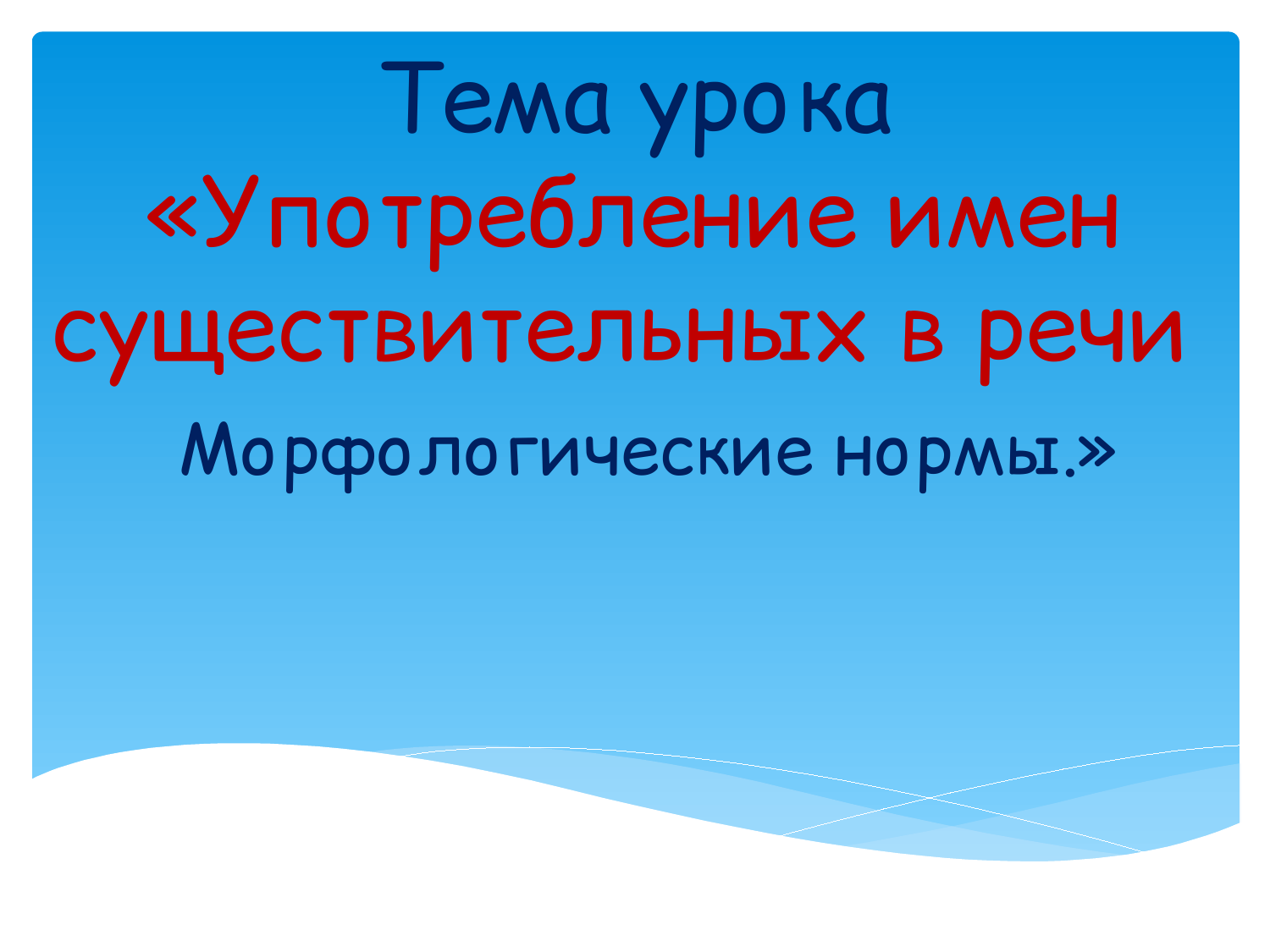

# Тема урока «Употребление имен существительных в речи Морфологические нормы.»